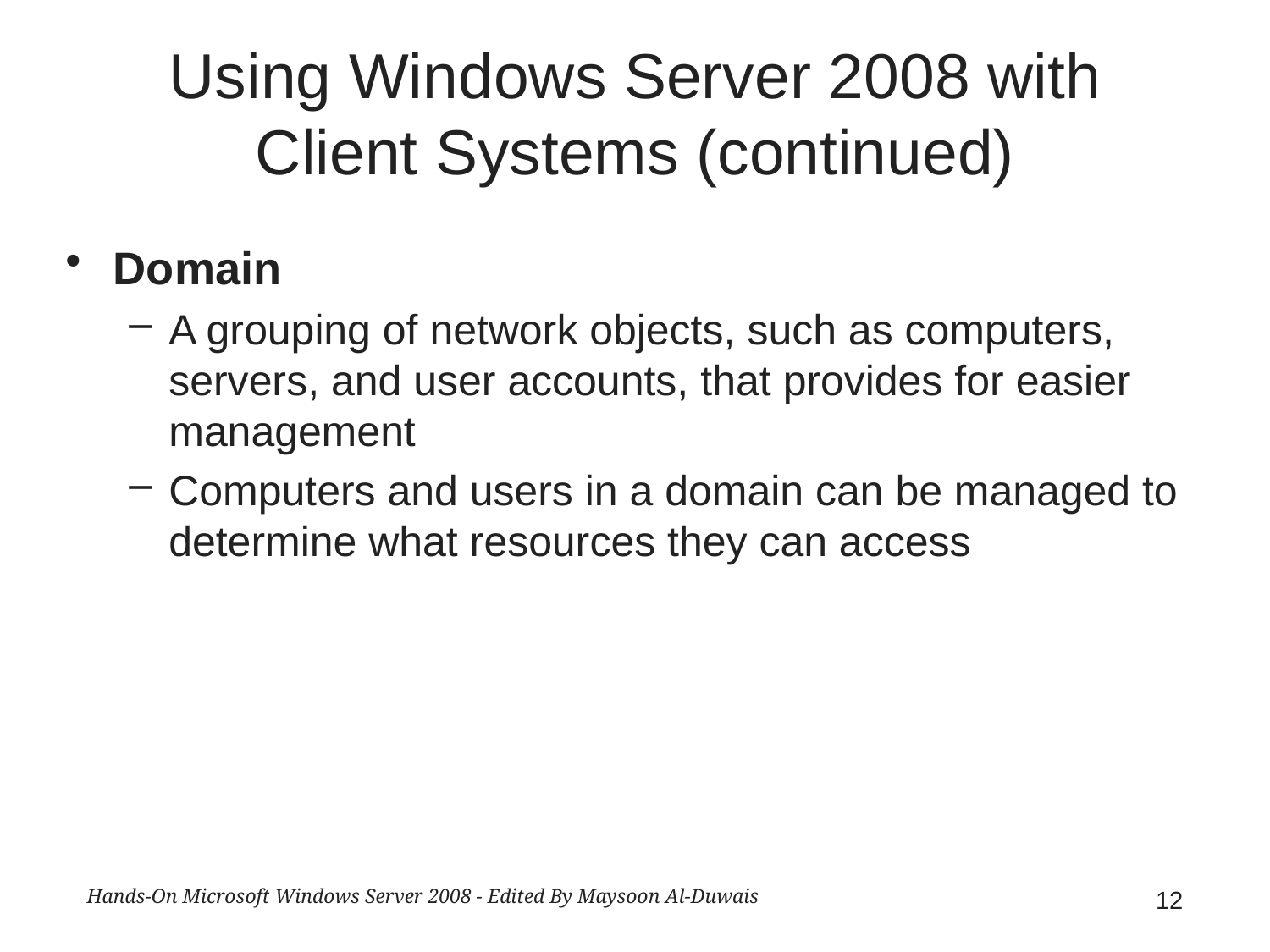

# Using Windows Server 2008 with Client Systems (continued)
Domain
A grouping of network objects, such as computers, servers, and user accounts, that provides for easier management
Computers and users in a domain can be managed to determine what resources they can access
Hands-On Microsoft Windows Server 2008 - Edited By Maysoon Al-Duwais
12